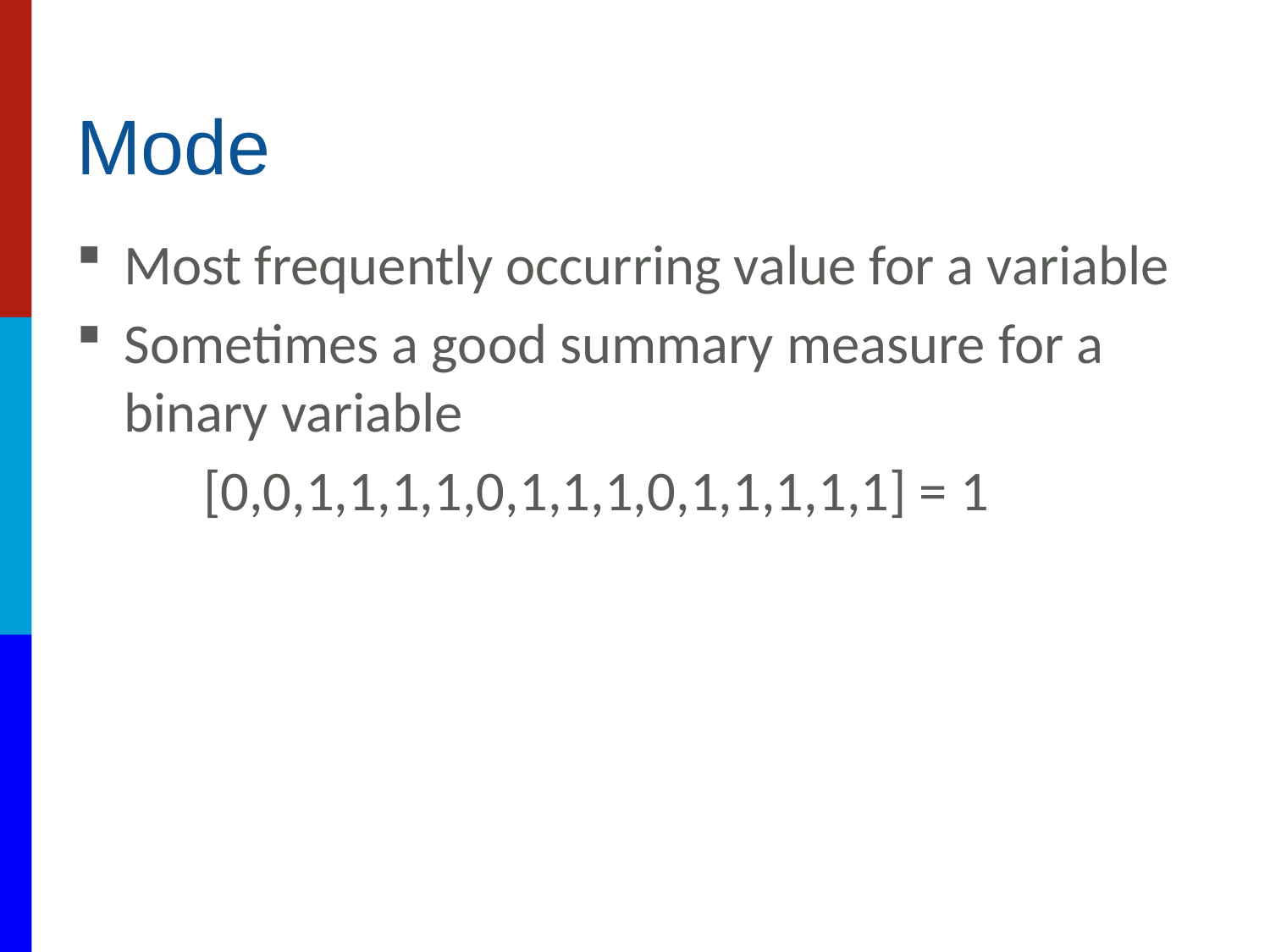

# Mode
Most frequently occurring value for a variable
Sometimes a good summary measure for a binary variable
	[0,0,1,1,1,1,0,1,1,1,0,1,1,1,1,1] = 1